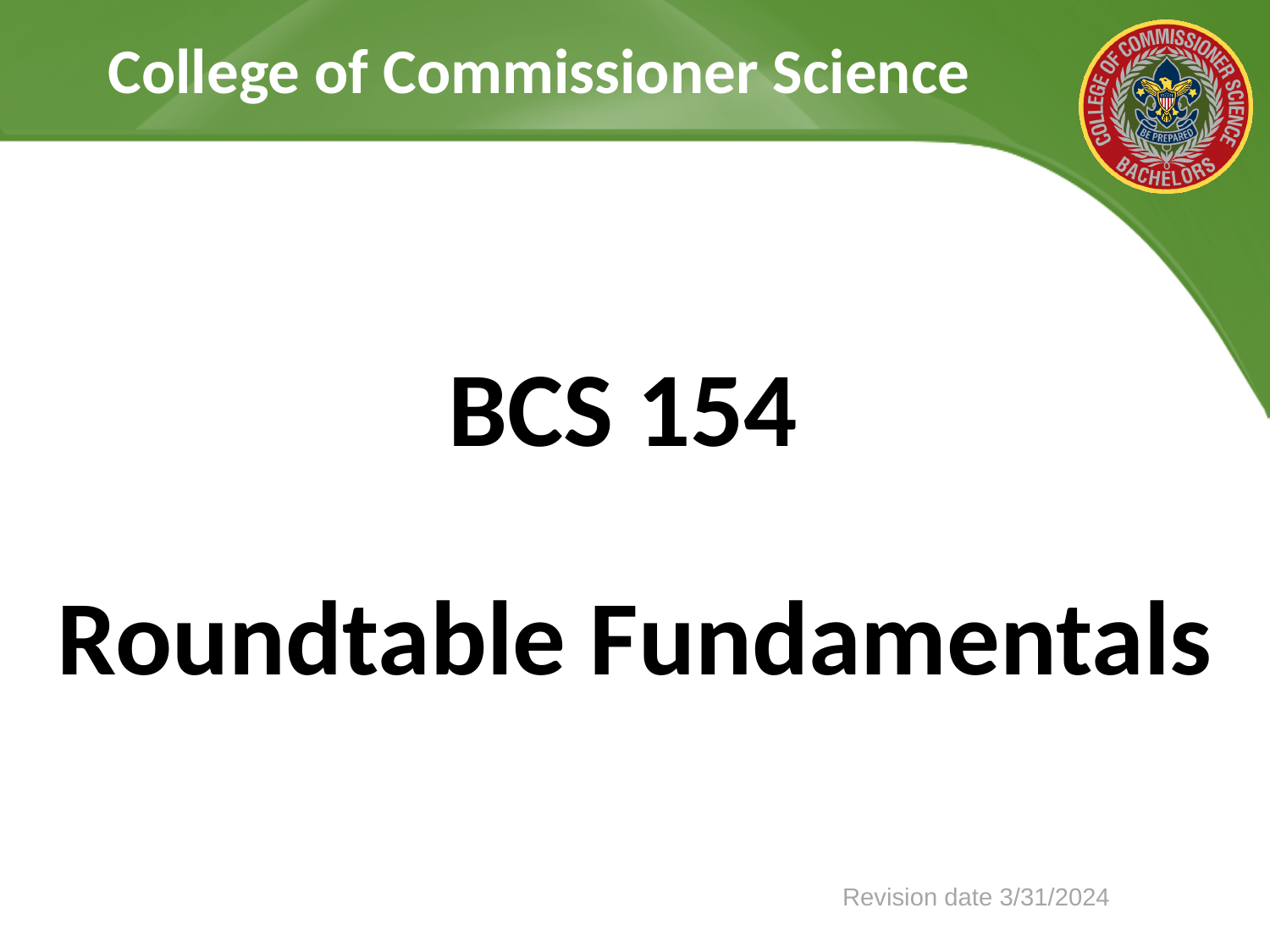

# BCS 154 Roundtable Fundamentals
Revision date 3/31/2024